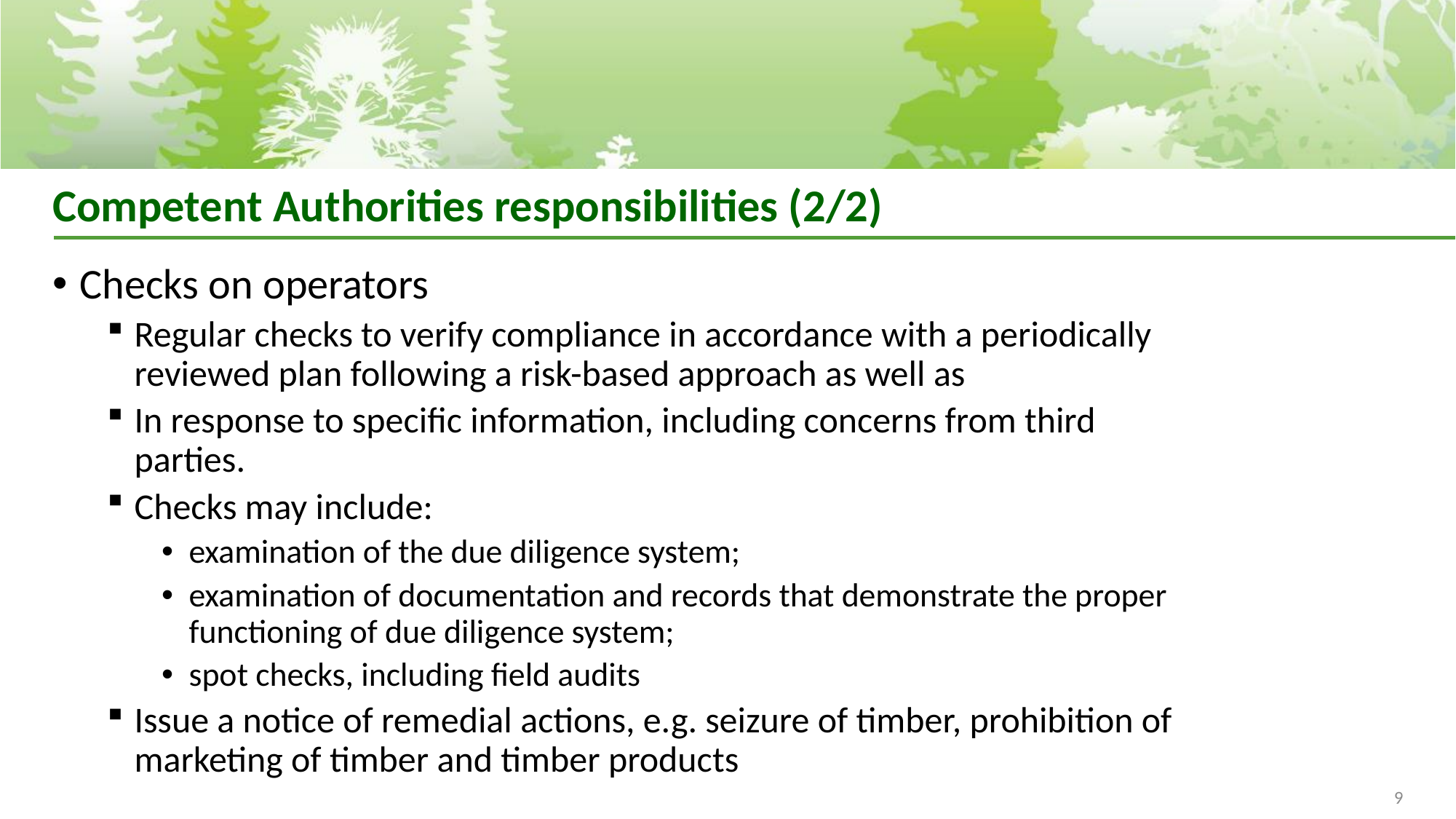

# Competent Authorities responsibilities (2/2)
Checks on operators
Regular checks to verify compliance in accordance with a periodically reviewed plan following a risk-based approach as well as
In response to specific information, including concerns from third parties.
Checks may include:
examination of the due diligence system;
examination of documentation and records that demonstrate the proper functioning of due diligence system;
spot checks, including field audits
Issue a notice of remedial actions, e.g. seizure of timber, prohibition of marketing of timber and timber products

9